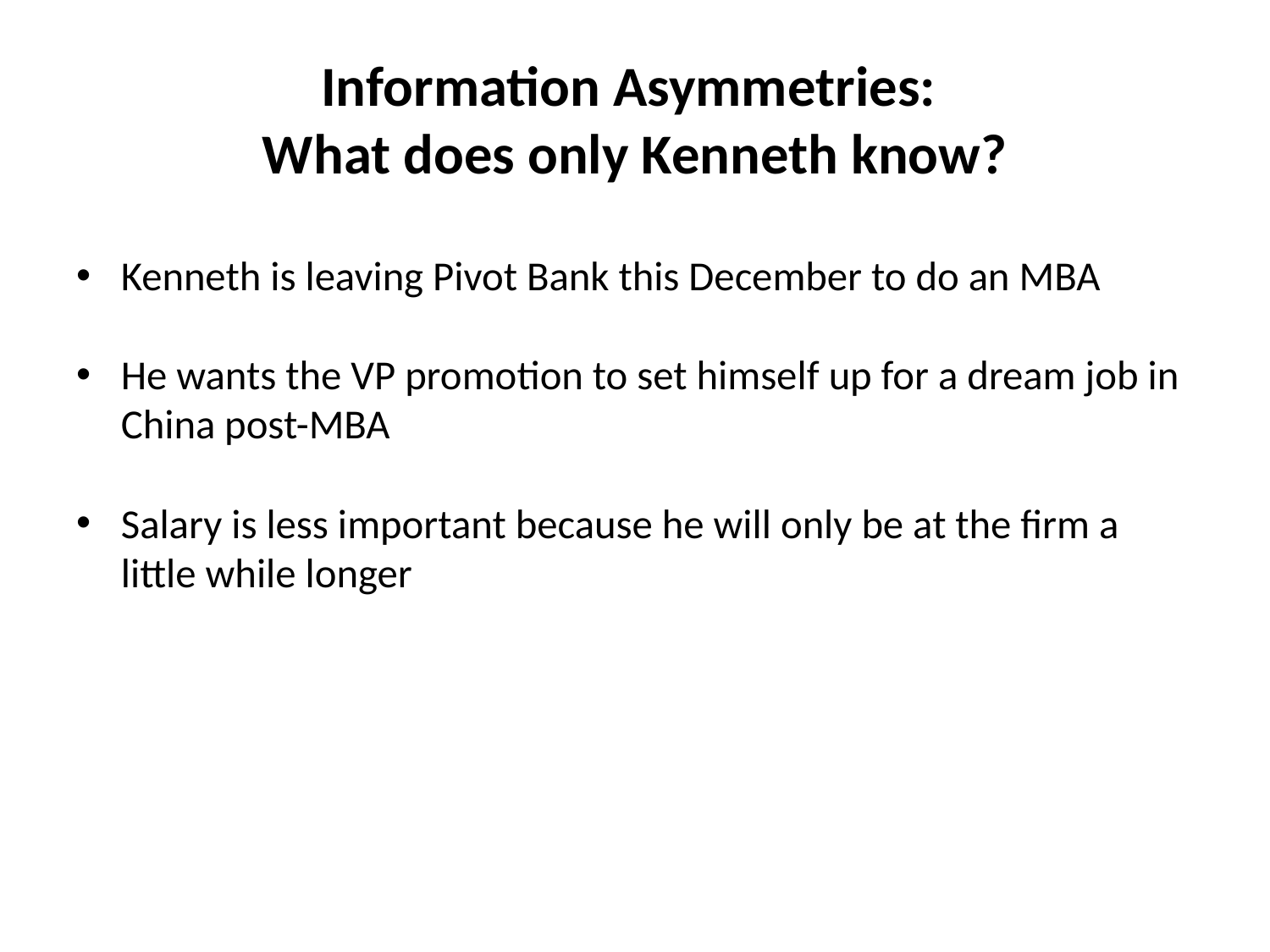

# Information Asymmetries: What does only Kenneth know?
Kenneth is leaving Pivot Bank this December to do an MBA

He wants the VP promotion to set himself up for a dream job in China post-MBA

Salary is less important because he will only be at the firm a little while longer

Has an offer at VP level with 50% pay increase from Straightforward Bank, but cannot take it because he would only work briefly there pre-MBA (black mark on his CV)

Kenneth and the juniors know that David and the other partners secretly gave themselves pay raises